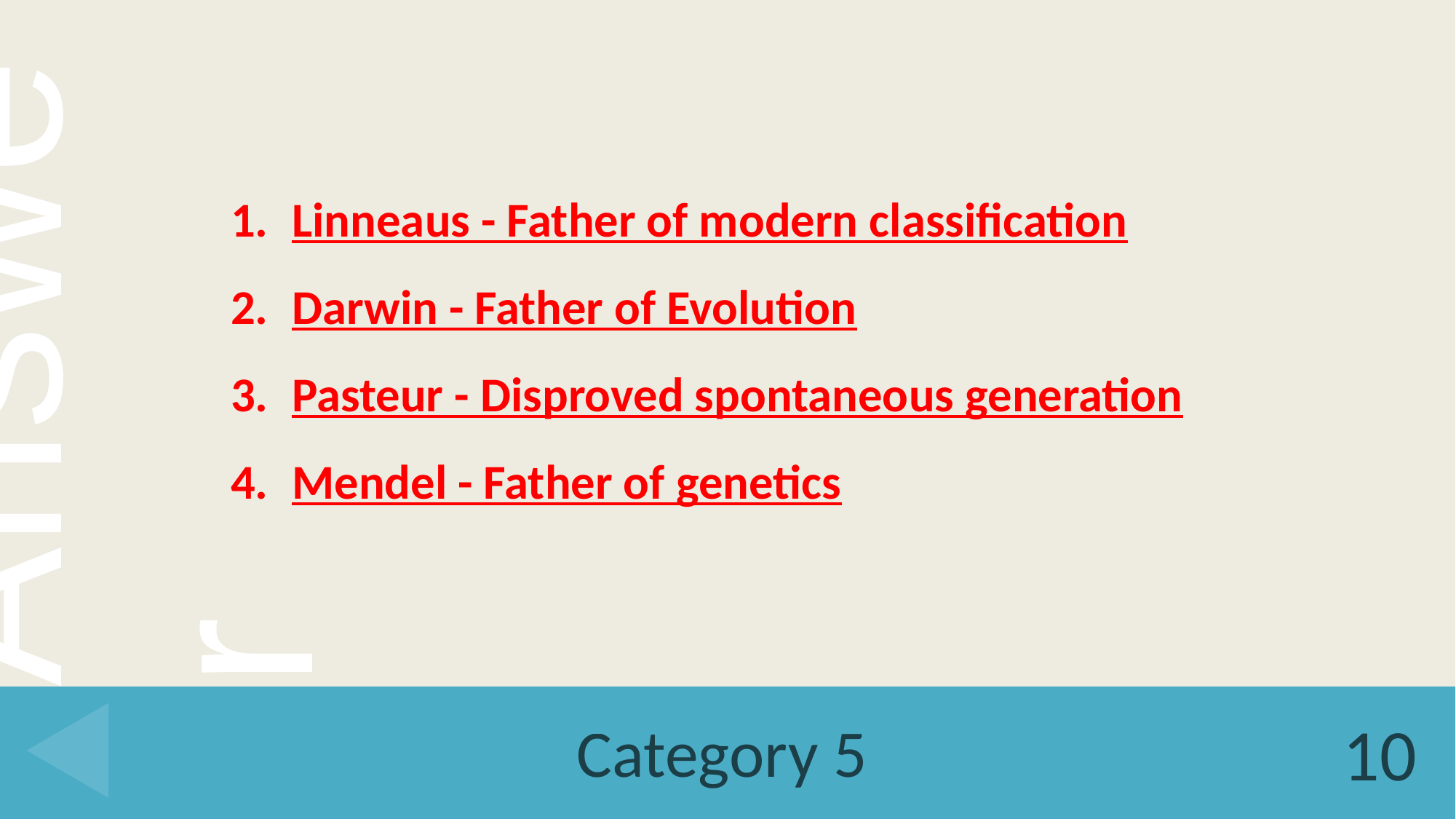

Linneaus - Father of modern classification
Darwin - Father of Evolution
Pasteur - Disproved spontaneous generation
Mendel - Father of genetics

# Category 5
10